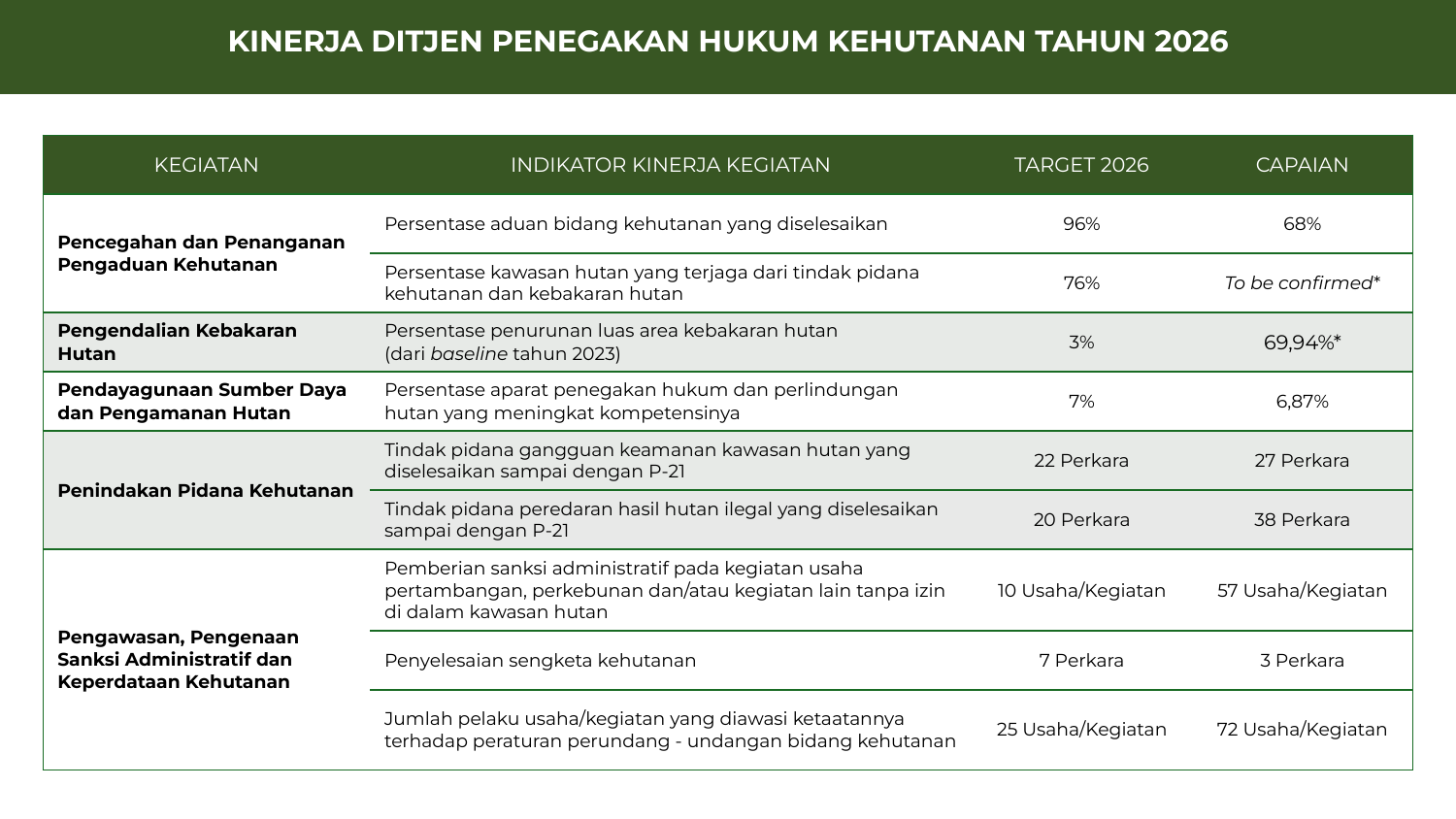

KINERJA DITJEN PENEGAKAN HUKUM KEHUTANAN TAHUN 2026
| KEGIATAN | INDIKATOR KINERJA KEGIATAN | TARGET 2026 | CAPAIAN |
| --- | --- | --- | --- |
| Pencegahan dan Penanganan Pengaduan Kehutanan | Persentase aduan bidang kehutanan yang diselesaikan | 96% | 68% |
|  | Persentase kawasan hutan yang terjaga dari tindak pidana kehutanan dan kebakaran hutan | 76% | To be confirmed\* |
| Pengendalian Kebakaran Hutan | Persentase penurunan luas area kebakaran hutan (dari baseline tahun 2023) | 3% | 69,94%\* |
| Pendayagunaan Sumber Daya dan Pengamanan Hutan | Persentase aparat penegakan hukum dan perlindungan hutan yang meningkat kompetensinya | 7% | 6,87% |
| Penindakan Pidana Kehutanan | Tindak pidana gangguan keamanan kawasan hutan yang diselesaikan sampai dengan P-21 | 22 Perkara | 27 Perkara |
|  | Tindak pidana peredaran hasil hutan ilegal yang diselesaikan sampai dengan P-21 | 20 Perkara | 38 Perkara |
| Pengawasan, Pengenaan Sanksi Administratif dan Keperdataan Kehutanan | Pemberian sanksi administratif pada kegiatan usaha pertambangan, perkebunan dan/atau kegiatan lain tanpa izin di dalam kawasan hutan | 10 Usaha/Kegiatan | 57 Usaha/Kegiatan |
|  | Penyelesaian sengketa kehutanan | 7 Perkara | 3 Perkara |
|  | Jumlah pelaku usaha/kegiatan yang diawasi ketaatannya terhadap peraturan perundang - undangan bidang kehutanan | 25 Usaha/Kegiatan | 72 Usaha/Kegiatan |